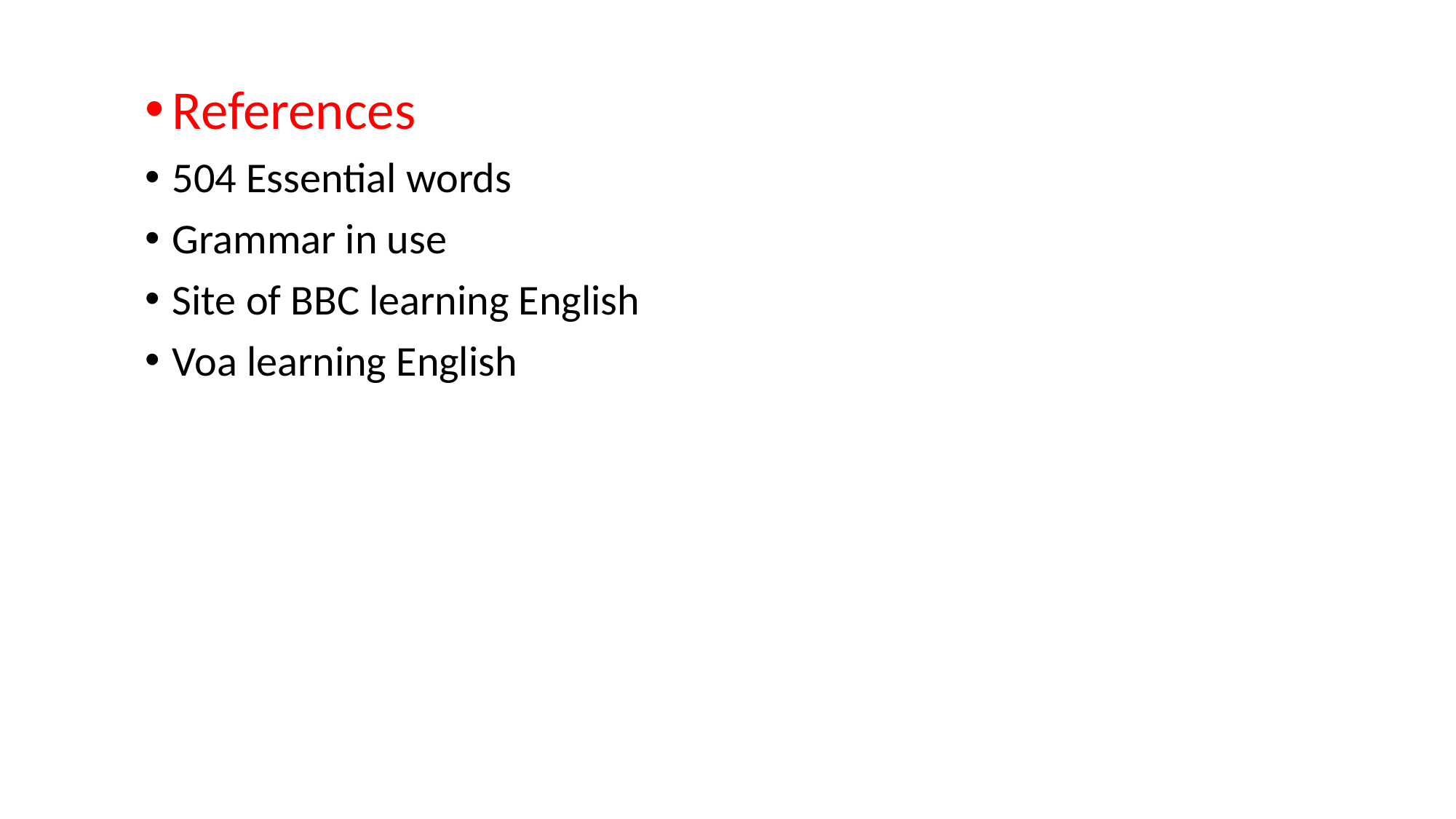

References
504 Essential words
Grammar in use
Site of BBC learning English
Voa learning English